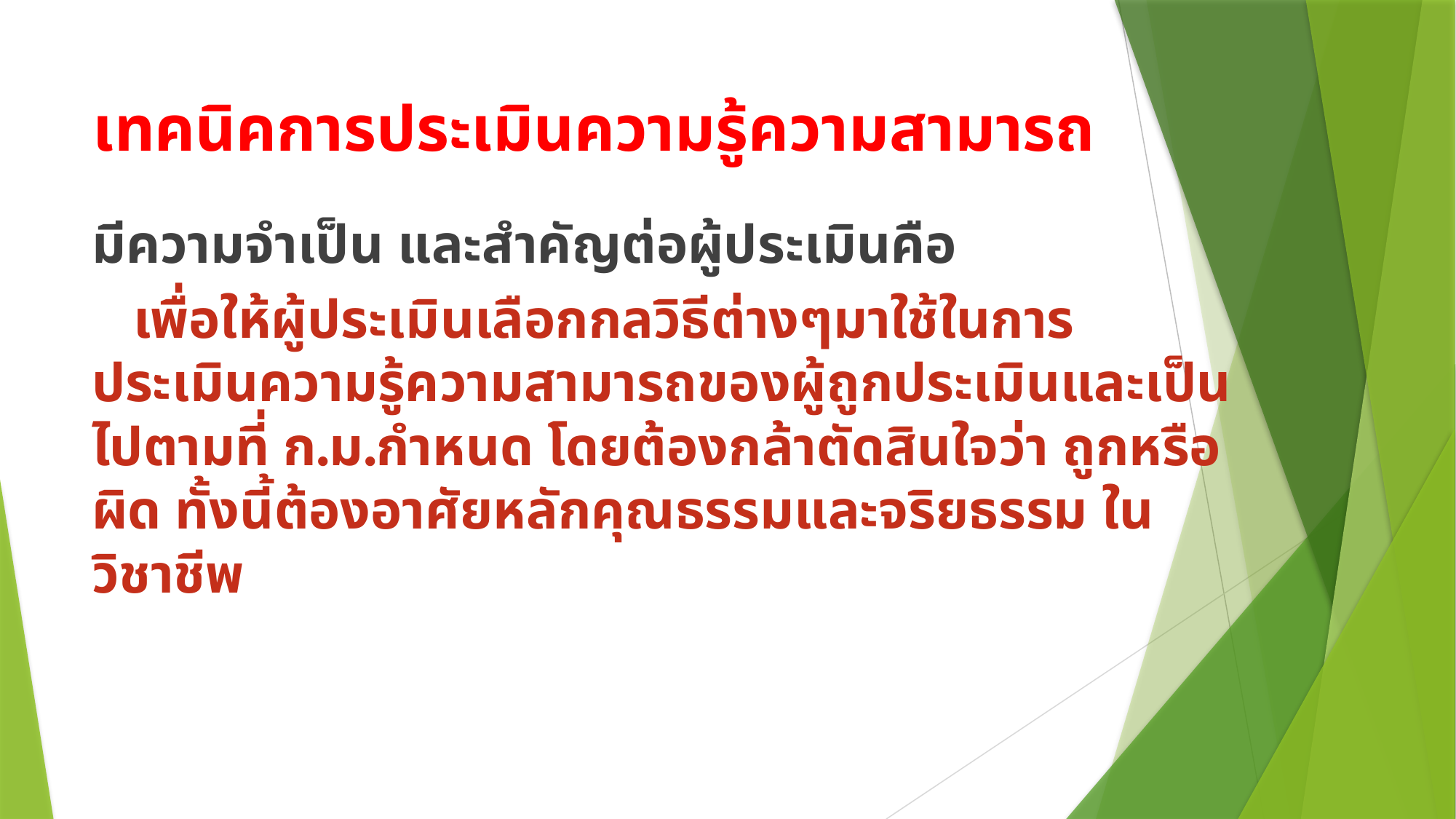

# เทคนิคการประเมินความรู้ความสามารถ
มีความจำเป็น และสำคัญต่อผู้ประเมินคือ
   เพื่อให้ผู้ประเมินเลือกกลวิธีต่างๆมาใช้ในการประเมินความรู้ความสามารถของผู้ถูกประเมินและเป็นไปตามที่ ก.ม.กำหนด โดยต้องกล้าตัดสินใจว่า ถูกหรือผิด ทั้งนี้ต้องอาศัยหลักคุณธรรมและจริยธรรม ในวิชาชีพ